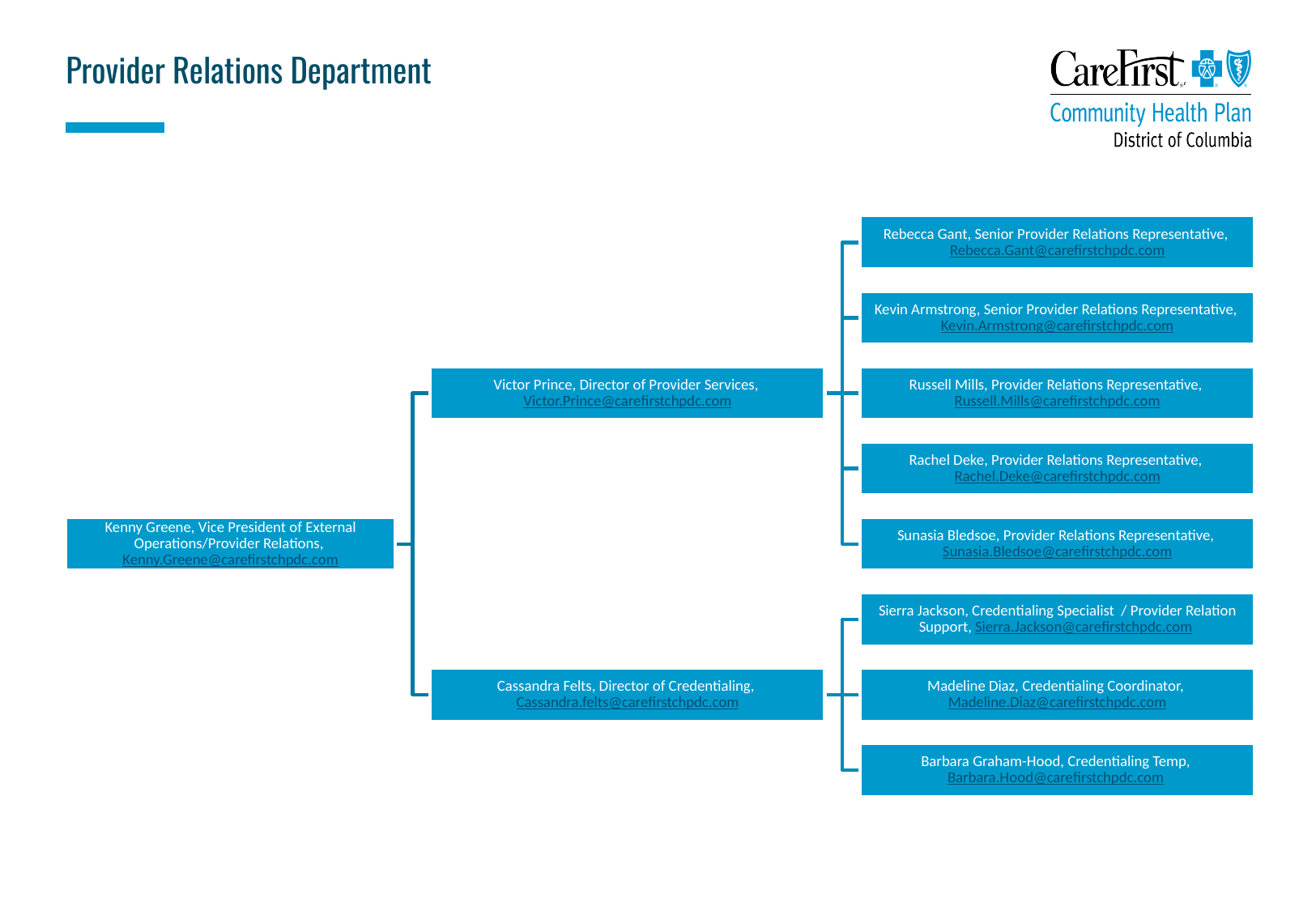

# Provider Relations Department
Kenny Greene, Vice President of External Operations/Provider Relations, Kenny.Greene@carefirstchpdc.com
Victor Prince, Director of Provider Services, Victor.Prince@carefirstchpdc.com
Rebecca Gant, Senior Provider Relations Representative, Rebecca.Gant@carefirstchpdc.com
Kevin Armstrong, Senior Provider Relations Representative, Kevin.Armstrong@carefirstchpdc.com
Russell Mills, Provider Relations Representative, Russell.Mills@carefirstchpdc.com
Rachel Deke, Provider Relations Representative, Rachel.Deke@carefirstchpdc.com
Sunasia Bledsoe, Provider Relations Representative, Sunasia.Bledsoe@carefirstchpdc.com
Cassandra Felts, Director of Credentialing, Cassandra.felts@carefirstchpdc.com
Sierra Jackson, Credentialing Specialist  / Provider Relation Support, Sierra.Jackson@carefirstchpdc.com
Madeline Diaz, Credentialing Coordinator, Madeline.Diaz@carefirstchpdc.com
Barbara Graham-Hood, Credentialing Temp, Barbara.Hood@carefirstchpdc.com